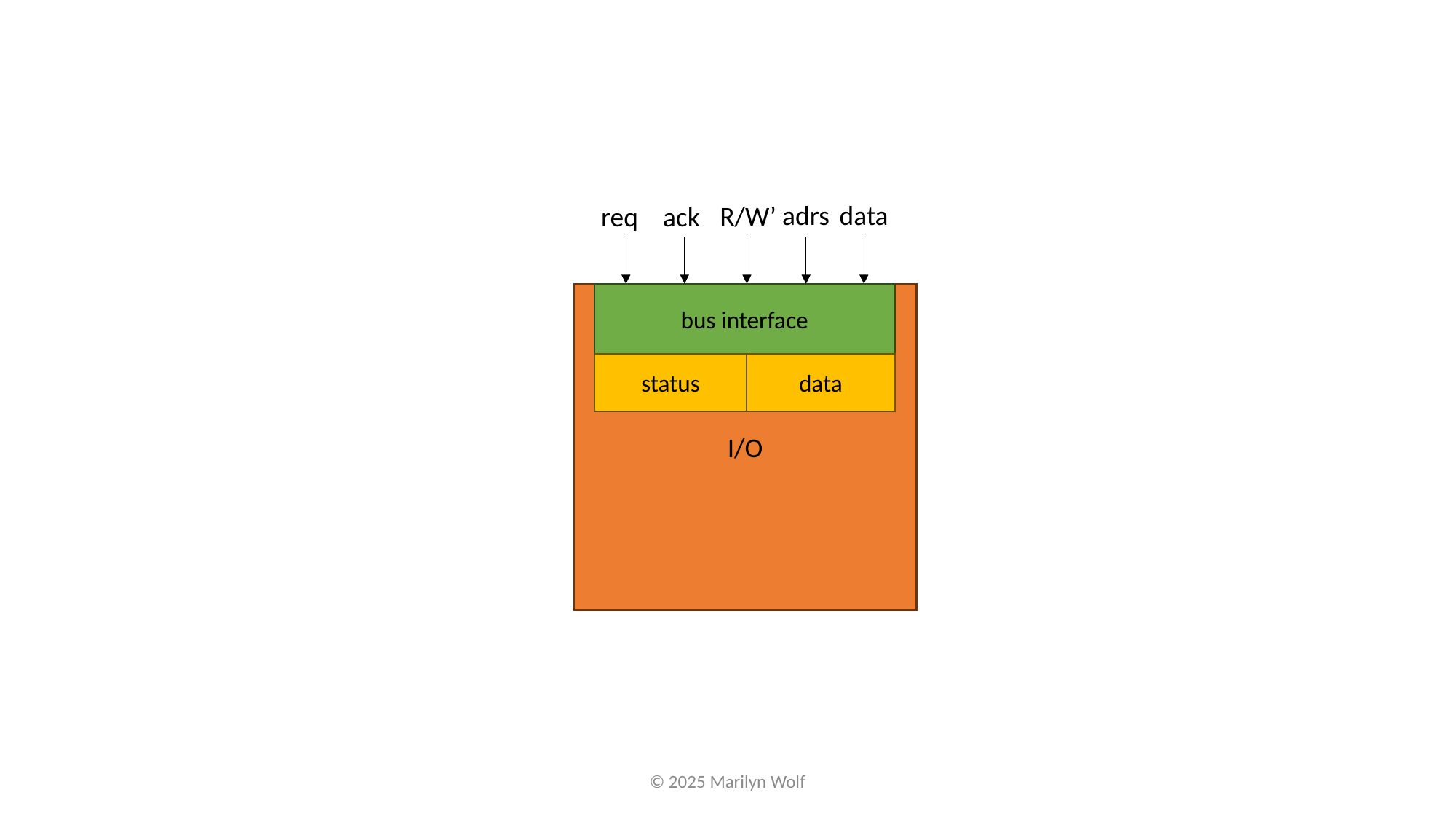

adrs
data
R/W’
req
ack
I/O
bus interface
status
data
© 2025 Marilyn Wolf